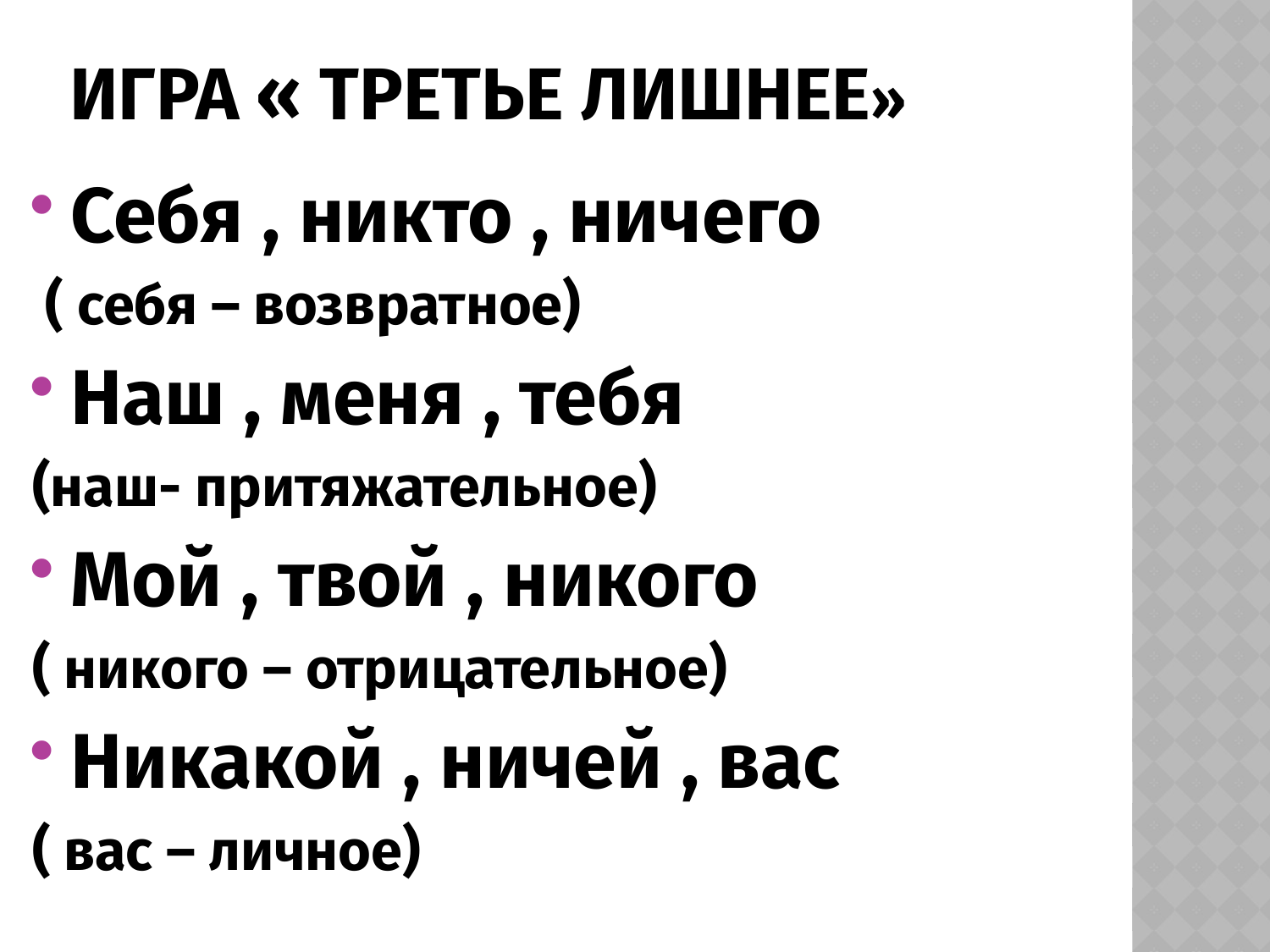

# Игра « Третье лишнее»
Себя , никто , ничего
 ( себя – возвратное)
Наш , меня , тебя
(наш- притяжательное)
Мой , твой , никого
( никого – отрицательное)
Никакой , ничей , вас
( вас – личное)